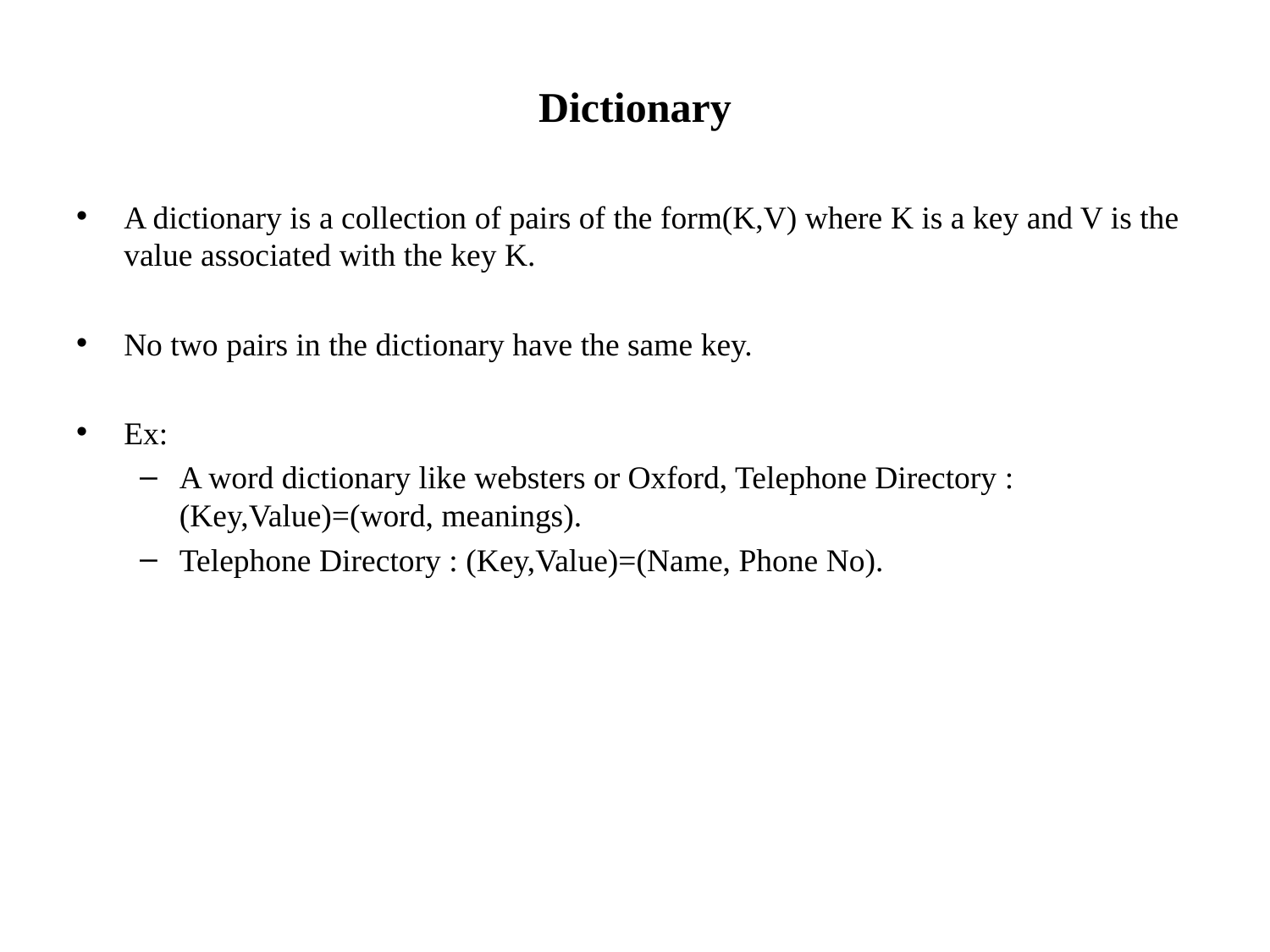

Dictionary

A dictionary is a collection of pairs of the form(K,V) where K is a key and V is the value associated with the key K.

No two pairs in the dictionary have the same key.

Ex:
A word dictionary like websters or Oxford, Telephone Directory : (Key,Value)=(word, meanings).
Telephone Directory : (Key,Value)=(Name, Phone No).